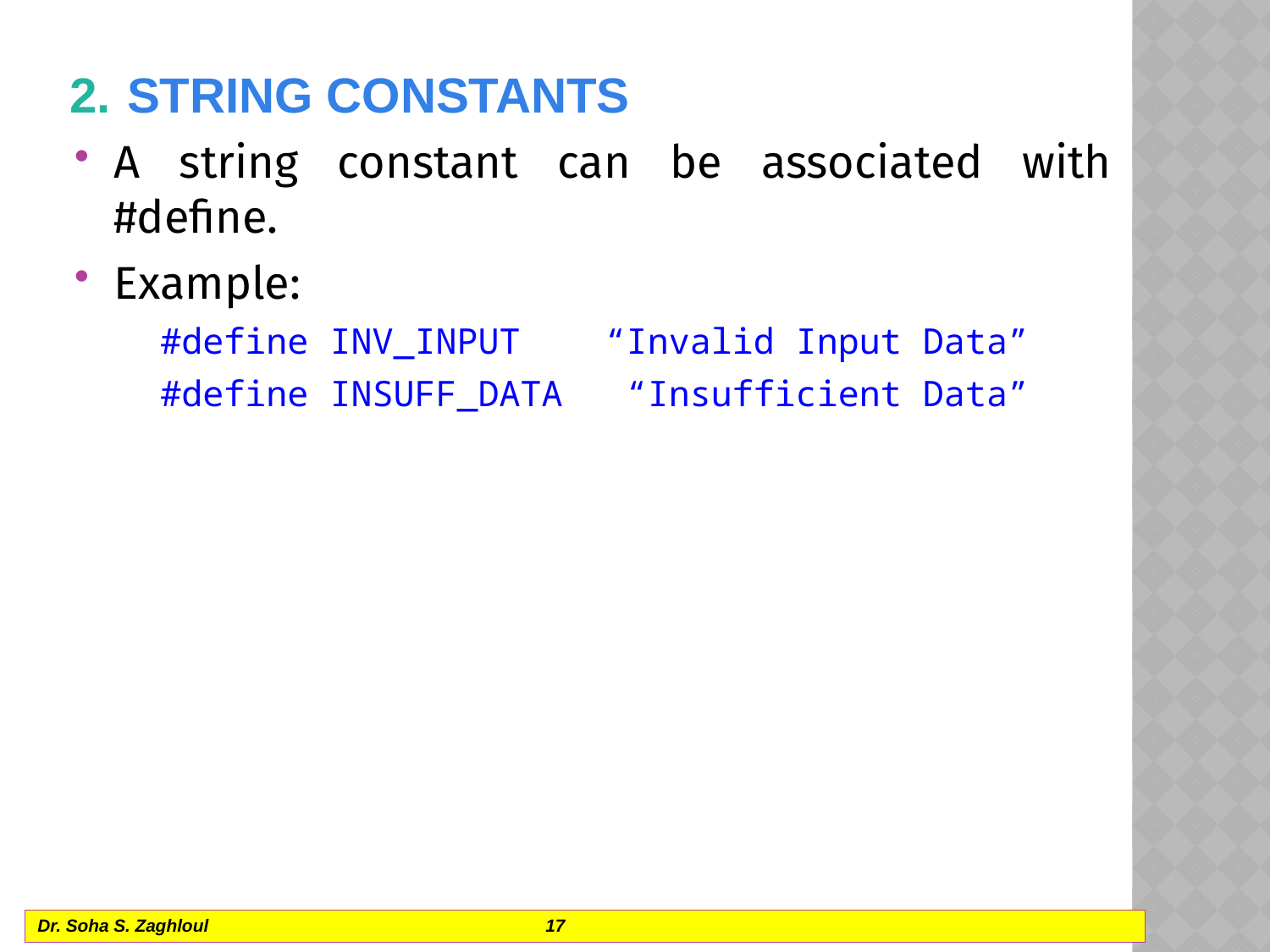

# 2. String constants
A string constant can be associated with #define.
Example:
#define INV_INPUT    “Invalid Input Data”
#define INSUFF_DATA   “Insufficient Data”

Dr. Soha S. Zaghloul			17